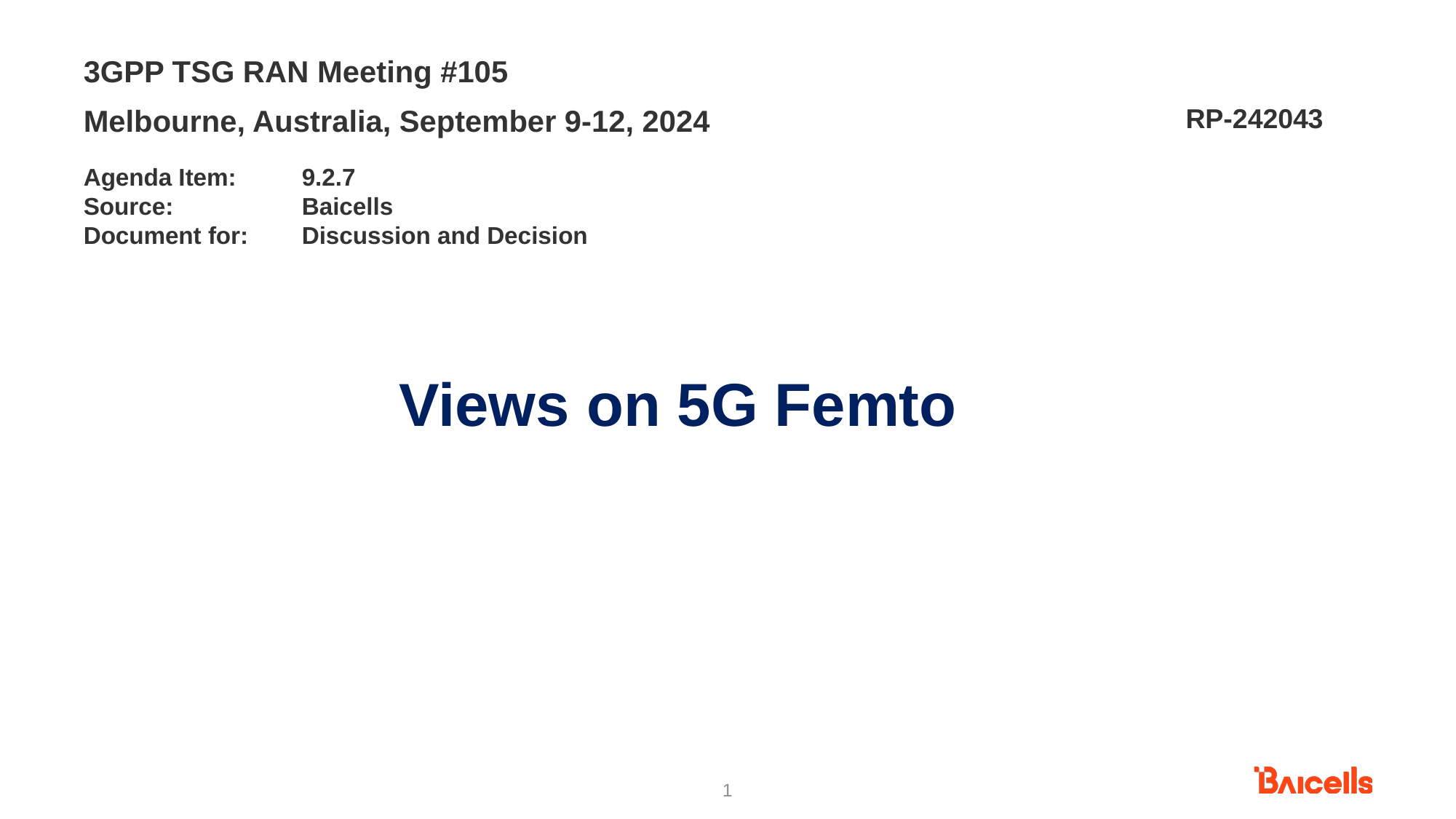

3GPP TSG RAN Meeting #105
Melbourne, Australia, September 9-12, 2024
RP-242043
Agenda Item:	9.2.7
Source:		Baicells
Document for:	Discussion and Decision
Views on 5G Femto